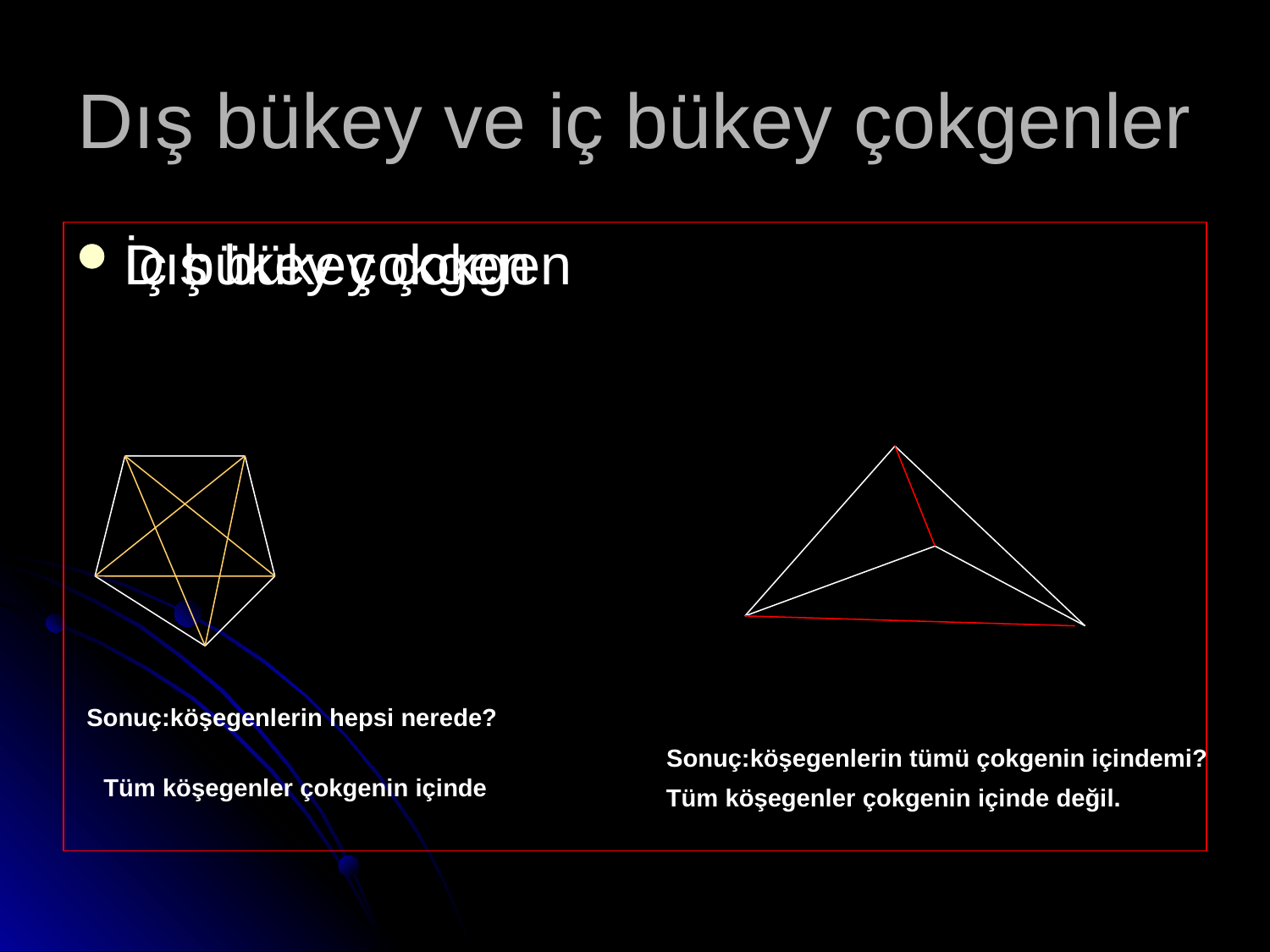

# Dış bükey ve iç bükey çokgenler
Dış bükey çokgen
İç bükey çokgen

Sonuç:köşegenlerin hepsi nerede?
Sonuç:köşegenlerin tümü çokgenin içindemi?
Tüm köşegenler çokgenin içinde

Tüm köşegenler çokgenin içinde değil.